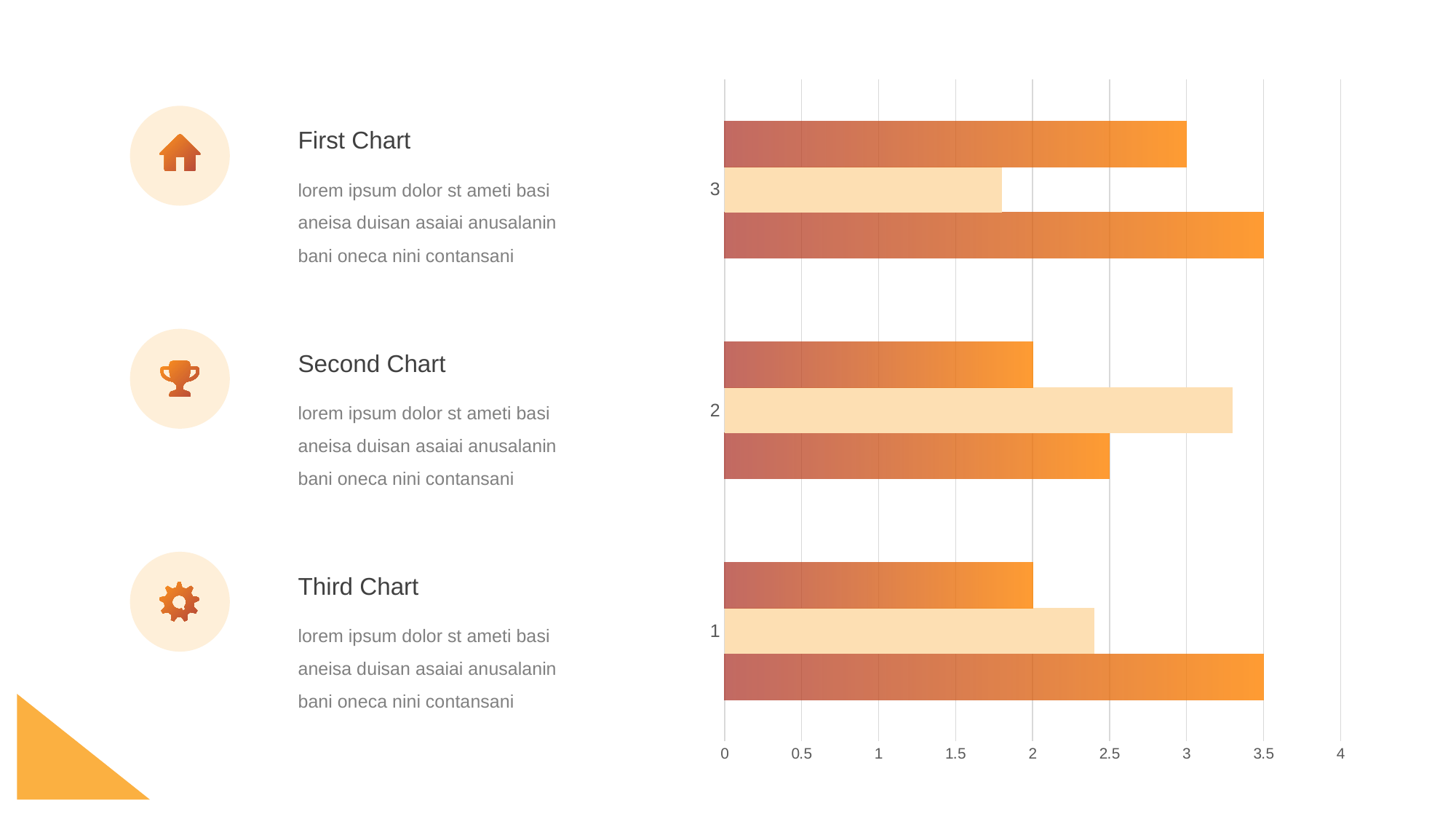

### Chart

| Category | Series 1 | Series 2 | Series 3 |
|---|---|---|---|
| 1 | 3.5 | 2.4 | 2.0 |
| 2 | 2.5 | 3.3 | 2.0 |
| 3 | 3.5 | 1.8 | 3.0 |
First Chart
lorem ipsum dolor st ameti basi aneisa duisan asaiai anusalanin bani oneca nini contansani

Second Chart
lorem ipsum dolor st ameti basi aneisa duisan asaiai anusalanin bani oneca nini contansani

Third Chart
lorem ipsum dolor st ameti basi aneisa duisan asaiai anusalanin bani oneca nini contansani